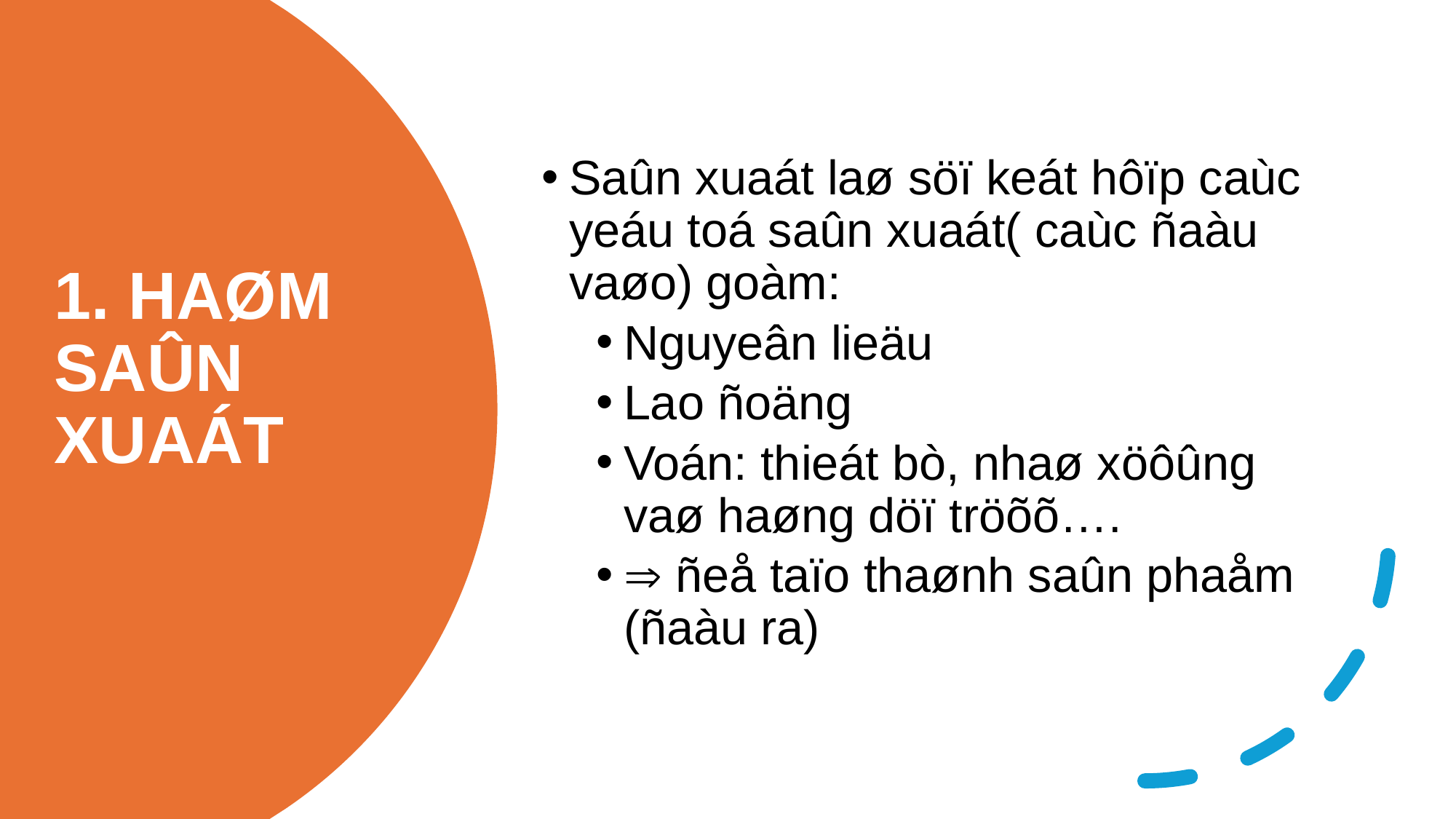

Saûn xuaát laø söï keát hôïp caùc yeáu toá saûn xuaát( caùc ñaàu vaøo) goàm:
Nguyeân lieäu
Lao ñoäng
Voán: thieát bò, nhaø xöôûng vaø haøng döï tröõõ….
⇒ ñeå taïo thaønh saûn phaåm (ñaàu ra)
# 1. HAØM SAÛN XUAÁT